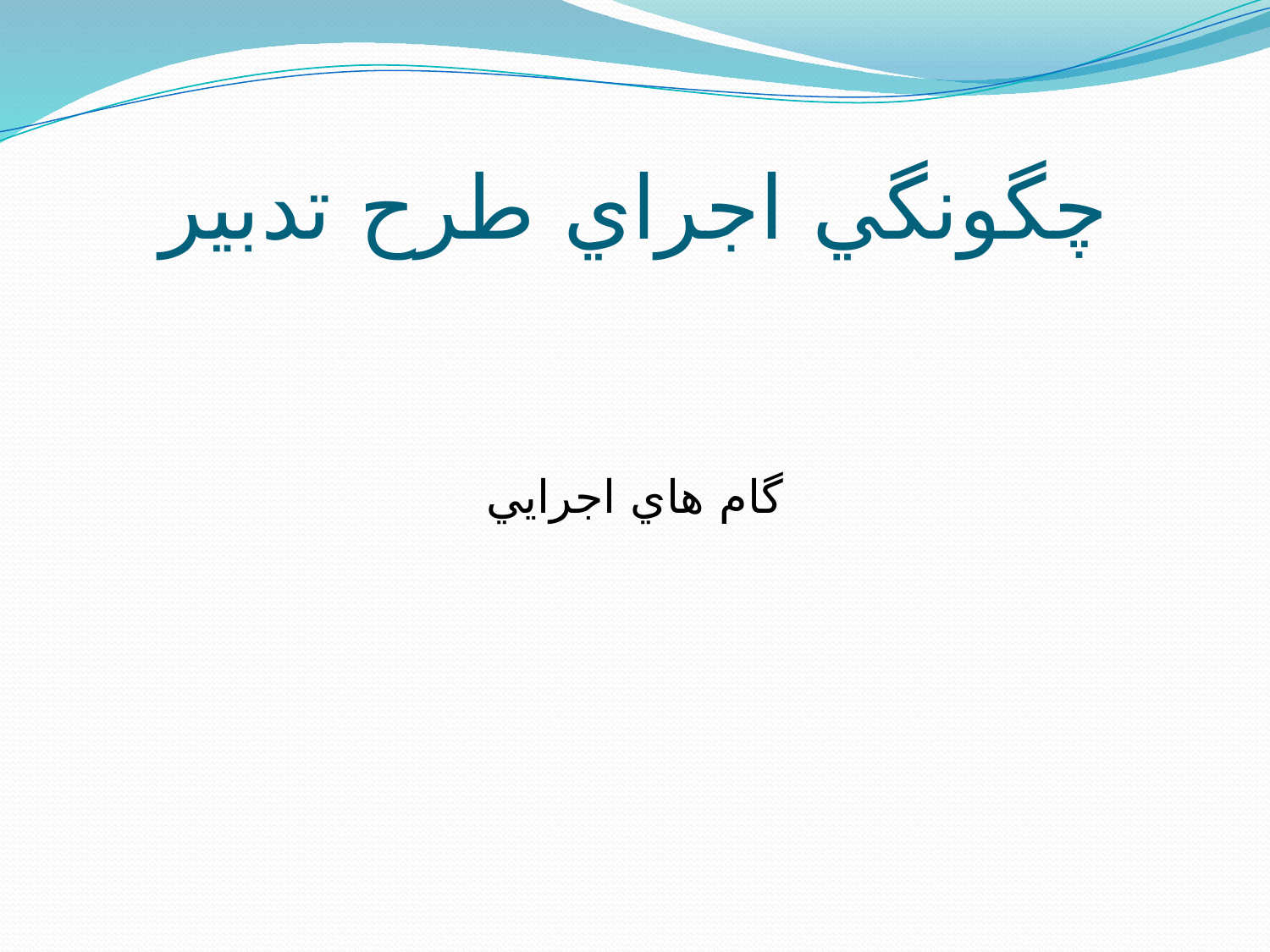

# چگونگي اجراي طرح تدبير

گام هاي اجرايي